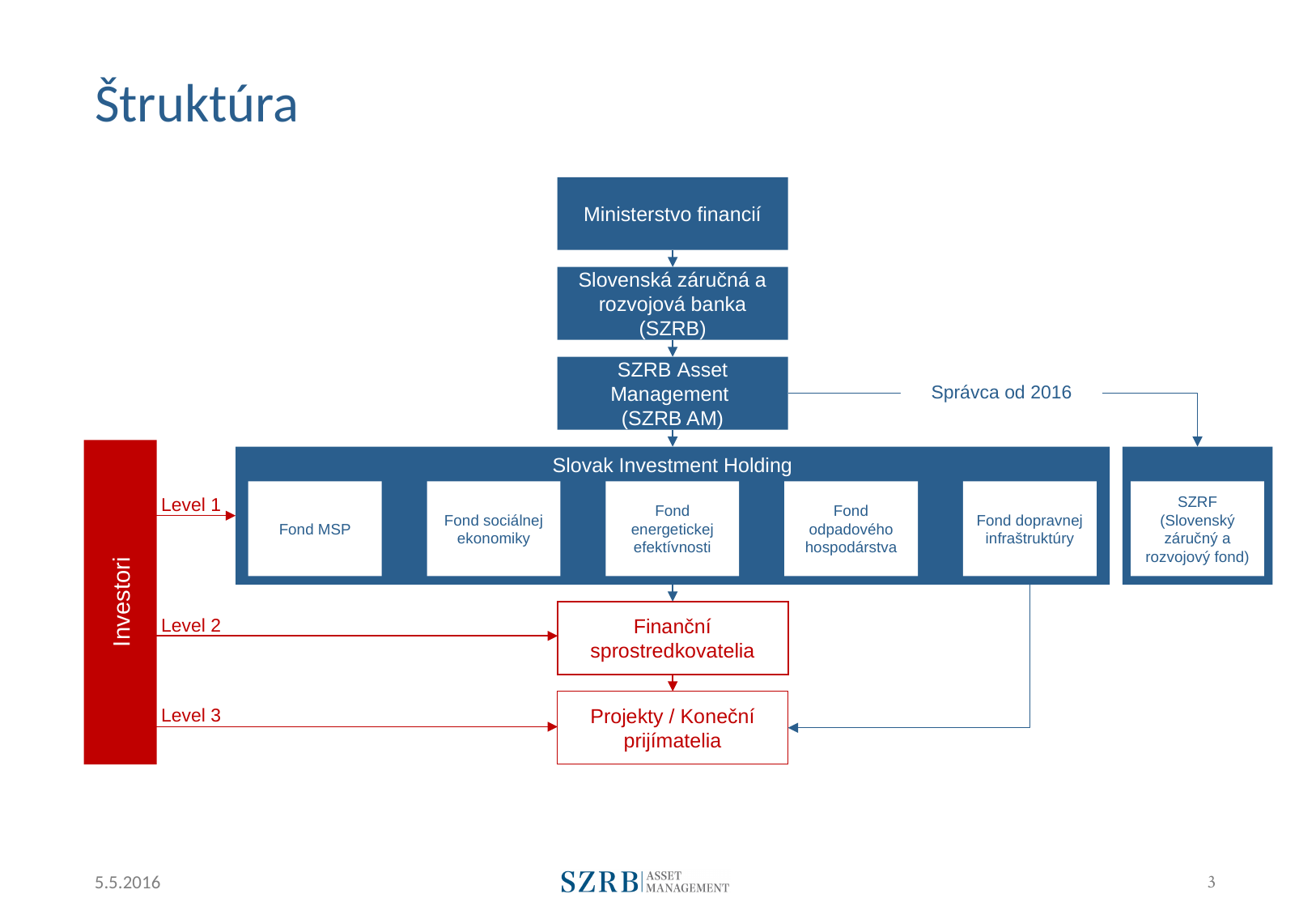

# Štruktúra
Ministerstvo financií
Slovenská záručná a rozvojová banka
(SZRB)
SZRB Asset Management
(SZRB AM)
Správca od 2016
Investori
Slovak Investment Holding

Fond MSP
Fond sociálnej ekonomiky
Fond energetickej efektívnosti
Fond odpadového hospodárstva
Fond dopravnej infraštruktúry
SZRF
(Slovenský záručný a rozvojový fond)
Level 1
Finanční sprostredkovatelia
Level 2
Projekty / Koneční prijímatelia
Level 3